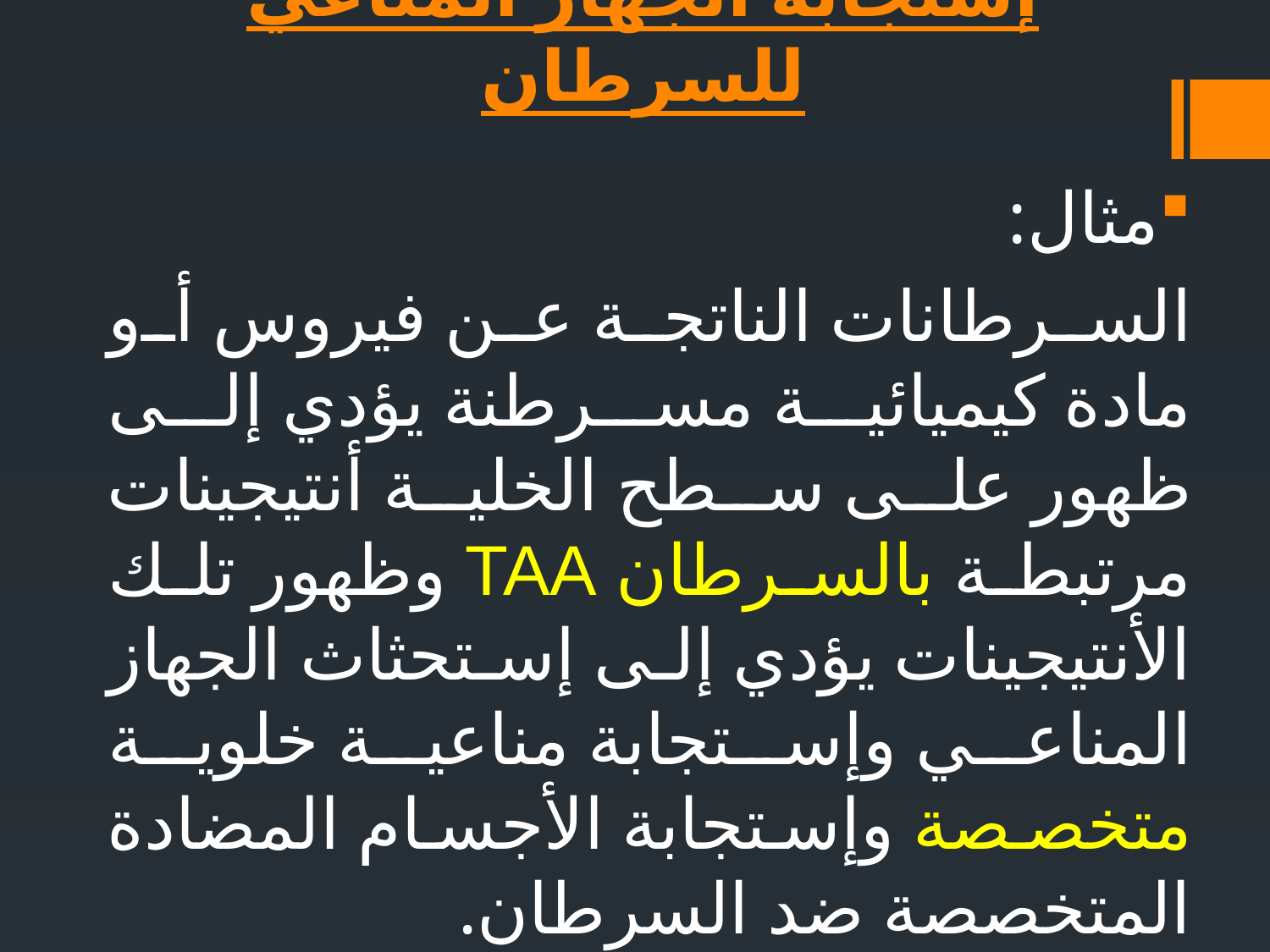

# إستجابة الجهاز المناعي للسرطان
مثال:
السرطانات الناتجة عن فيروس أو مادة كيميائية مسرطنة يؤدي إلى ظهور على سطح الخلية أنتيجينات مرتبطة بالسرطان TAA وظهور تلك الأنتيجينات يؤدي إلى إستحثاث الجهاز المناعي وإستجابة مناعية خلوية متخصصة وإستجابة الأجسام المضادة المتخصصة ضد السرطان.